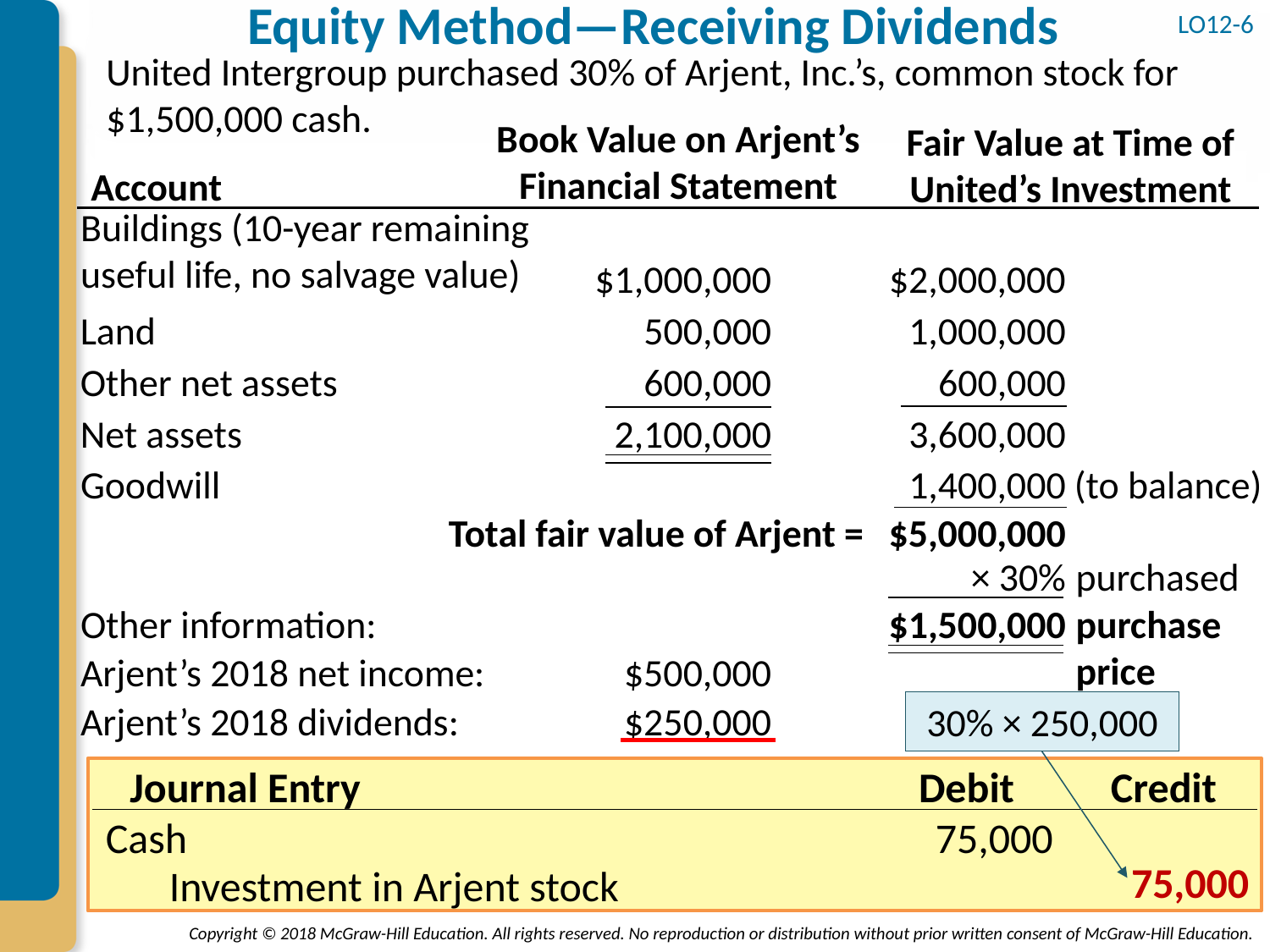

# Equity Method—Receiving Dividends
LO12-6
United Intergroup purchased 30% of Arjent, Inc.’s, common stock for $1,500,000 cash.
Book Value on Arjent’s Financial Statement
Fair Value at Time of United’s Investment
Account
Buildings (10-year remaining useful life, no salvage value)
$1,000,000
$2,000,000
Land
500,000
1,000,000
Other net assets
600,000
600,000
Net assets
2,100,000
3,600,000
Goodwill
1,400,000
(to balance)
Total fair value of Arjent =
$5,000,000
× 30%
purchased
Other information:
$1,500,000
purchase price
Arjent’s 2018 net income:
$500,000
Arjent’s 2018 dividends:
$250,000
30% × 250,000
Journal Entry
Debit
Credit

Cash
75,000
75,000
Investment in Arjent stock